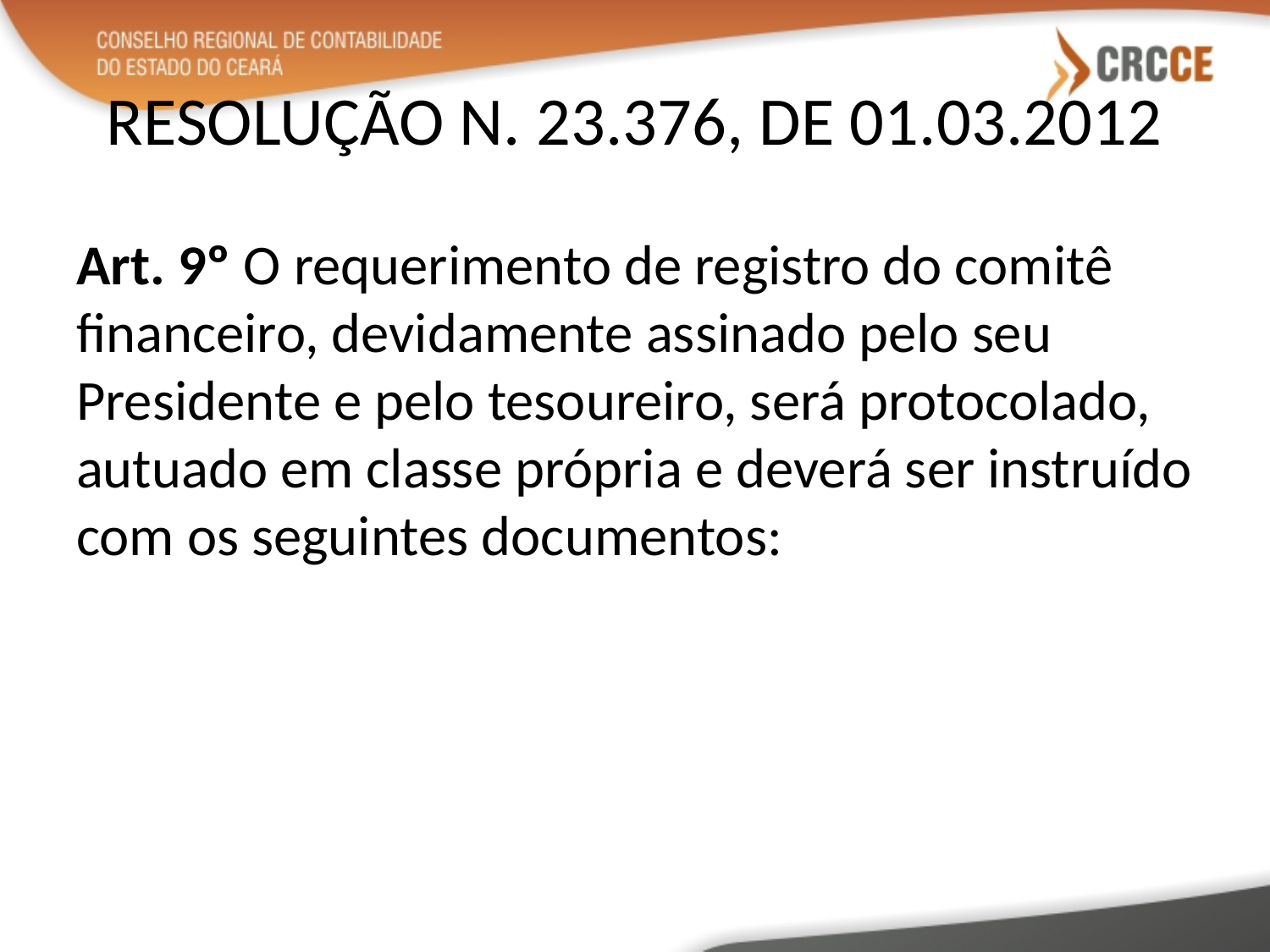

# RESOLUÇÃO N. 23.376, DE 01.03.2012
Art. 9º O requerimento de registro do comitê financeiro, devidamente assinado pelo seu Presidente e pelo tesoureiro, será protocolado, autuado em classe própria e deverá ser instruído com os seguintes documentos: